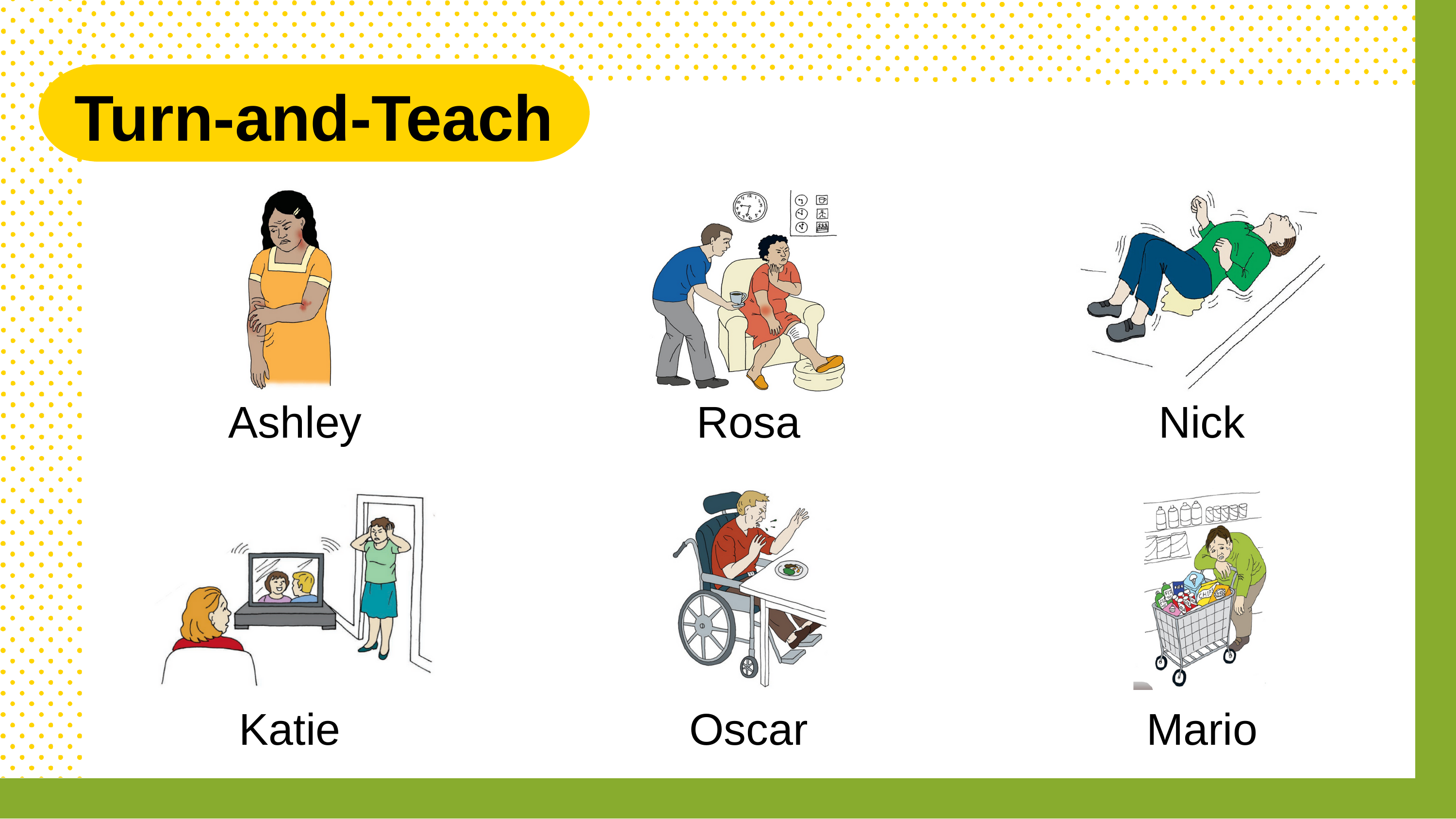

Turn-and-Teach

Ashley
Rosa
Nick

Katie
Oscar
Mario